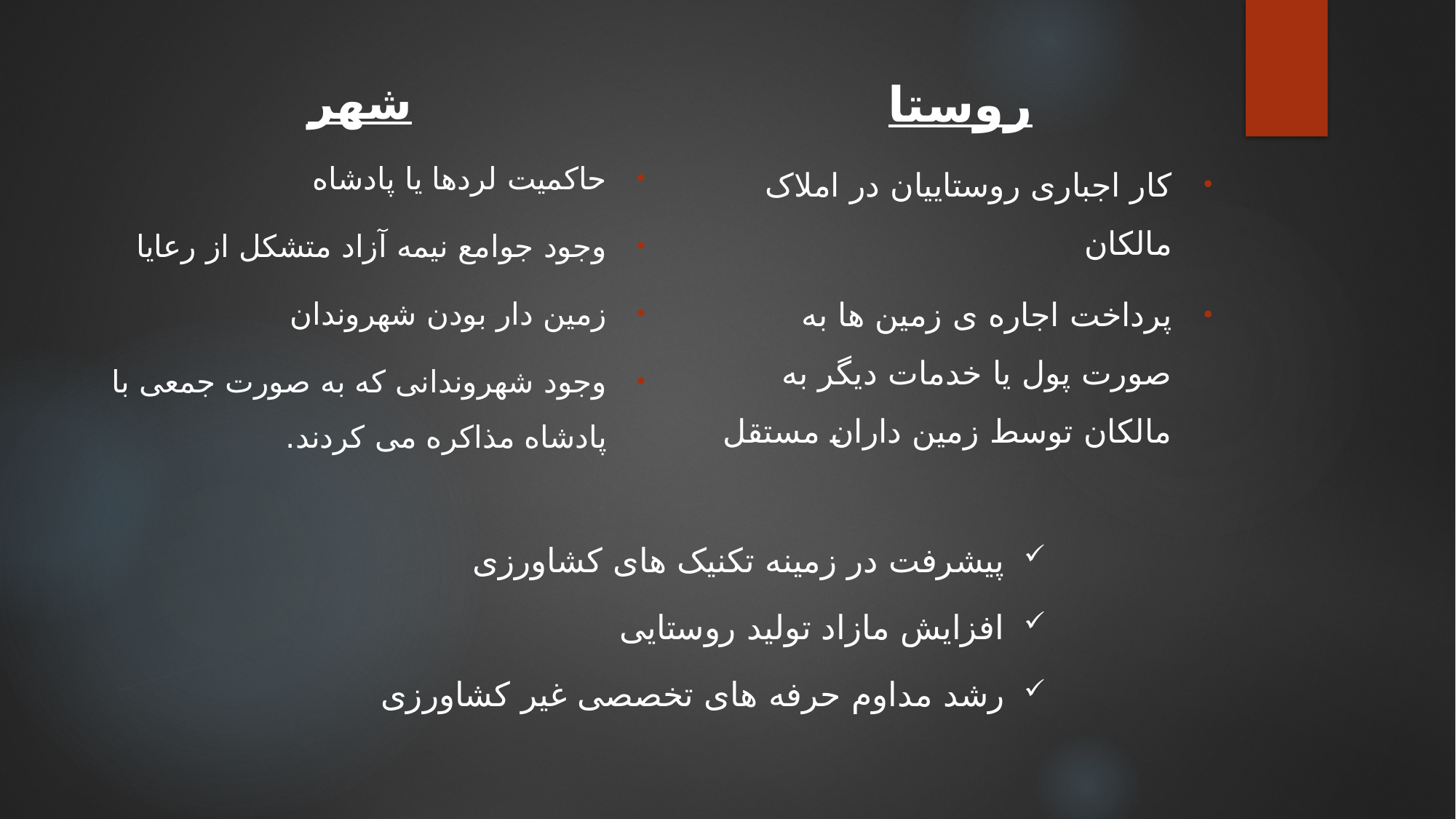

روستا
کار اجباری روستاییان در املاک مالکان
پرداخت اجاره ی زمین ها به صورت پول یا خدمات دیگر به مالکان توسط زمین داران مستقل
شهر
حاکمیت لردها یا پادشاه
وجود جوامع نیمه آزاد متشکل از رعایا
زمین دار بودن شهروندان
وجود شهروندانی که به صورت جمعی با پادشاه مذاکره می کردند.
پیشرفت در زمینه تکنیک های کشاورزی
افزایش مازاد تولید روستایی
رشد مداوم حرفه های تخصصی غیر کشاورزی